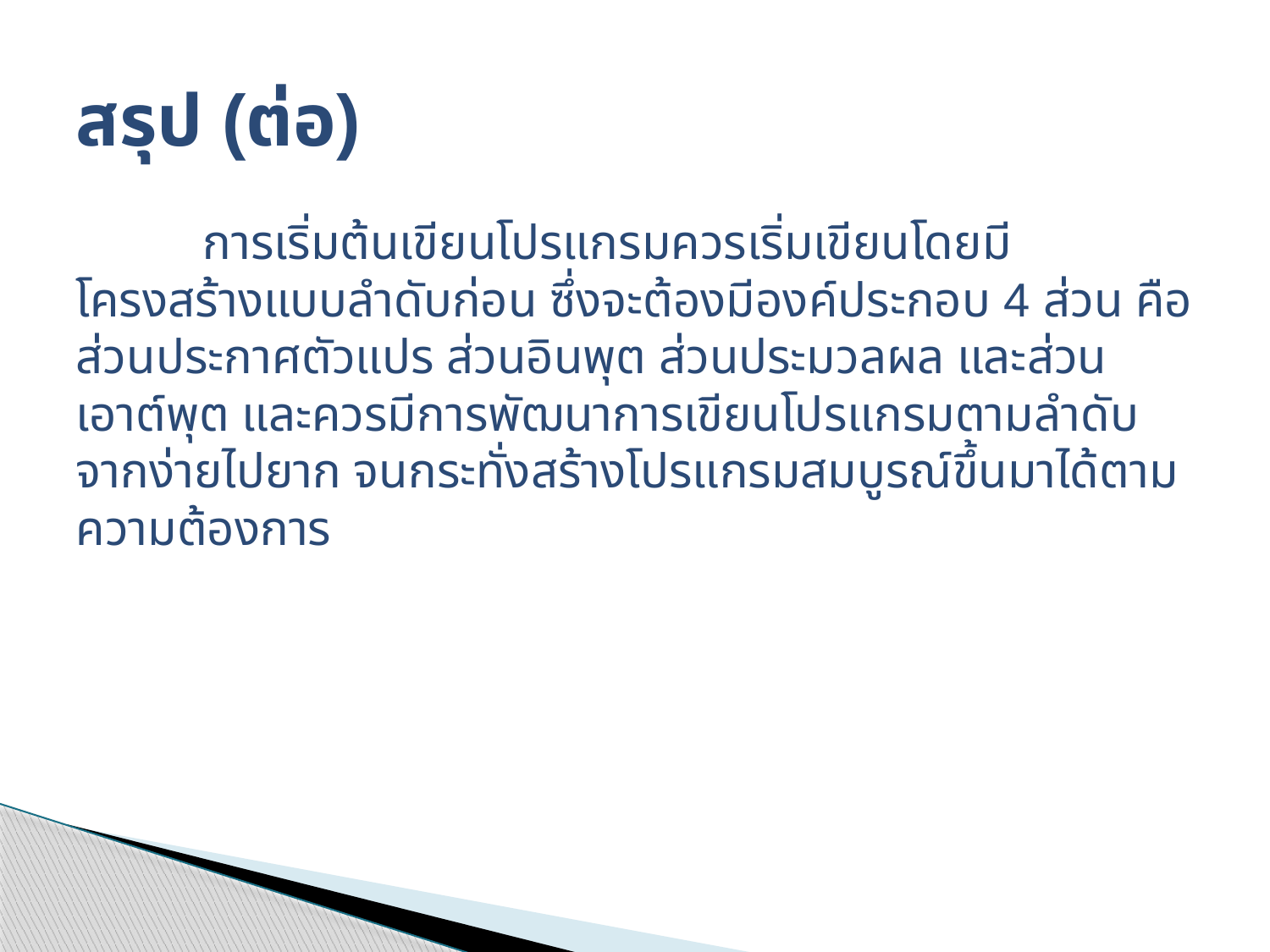

# สรุป (ต่อ)
	การเริ่มต้นเขียนโปรแกรมควรเริ่มเขียนโดยมีโครงสร้างแบบลำดับก่อน ซึ่งจะต้องมีองค์ประกอบ 4 ส่วน คือ ส่วนประกาศตัวแปร ส่วนอินพุต ส่วนประมวลผล และส่วนเอาต์พุต และควรมีการพัฒนาการเขียนโปรแกรมตามลำดับจากง่ายไปยาก จนกระทั่งสร้างโปรแกรมสมบูรณ์ขึ้นมาได้ตามความต้องการ